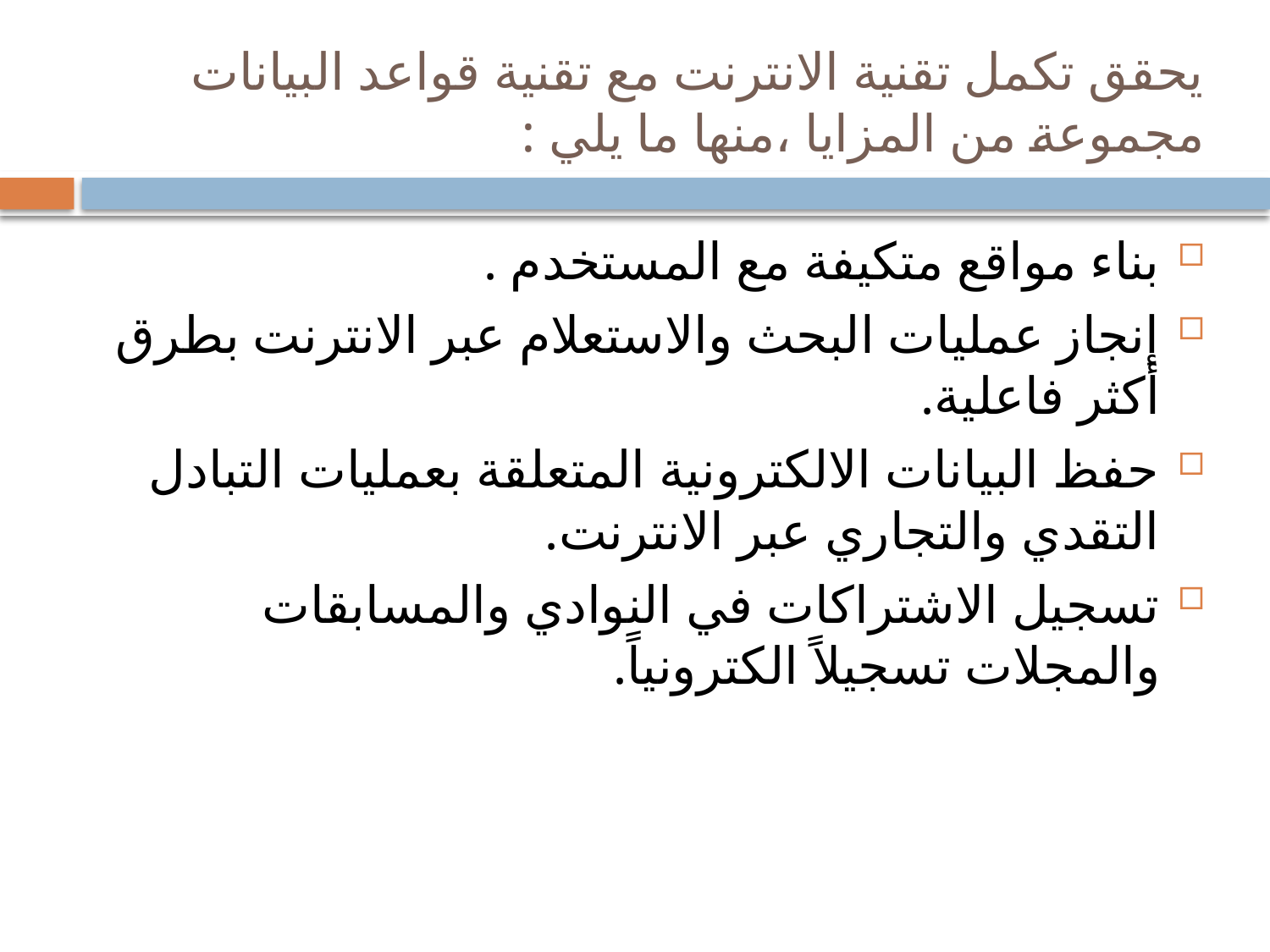

# يحقق تكمل تقنية الانترنت مع تقنية قواعد البيانات مجموعة من المزايا ،منها ما يلي :
بناء مواقع متكيفة مع المستخدم .
إنجاز عمليات البحث والاستعلام عبر الانترنت بطرق أكثر فاعلية.
حفظ البيانات الالكترونية المتعلقة بعمليات التبادل التقدي والتجاري عبر الانترنت.
تسجيل الاشتراكات في النوادي والمسابقات والمجلات تسجيلاً الكترونياً.